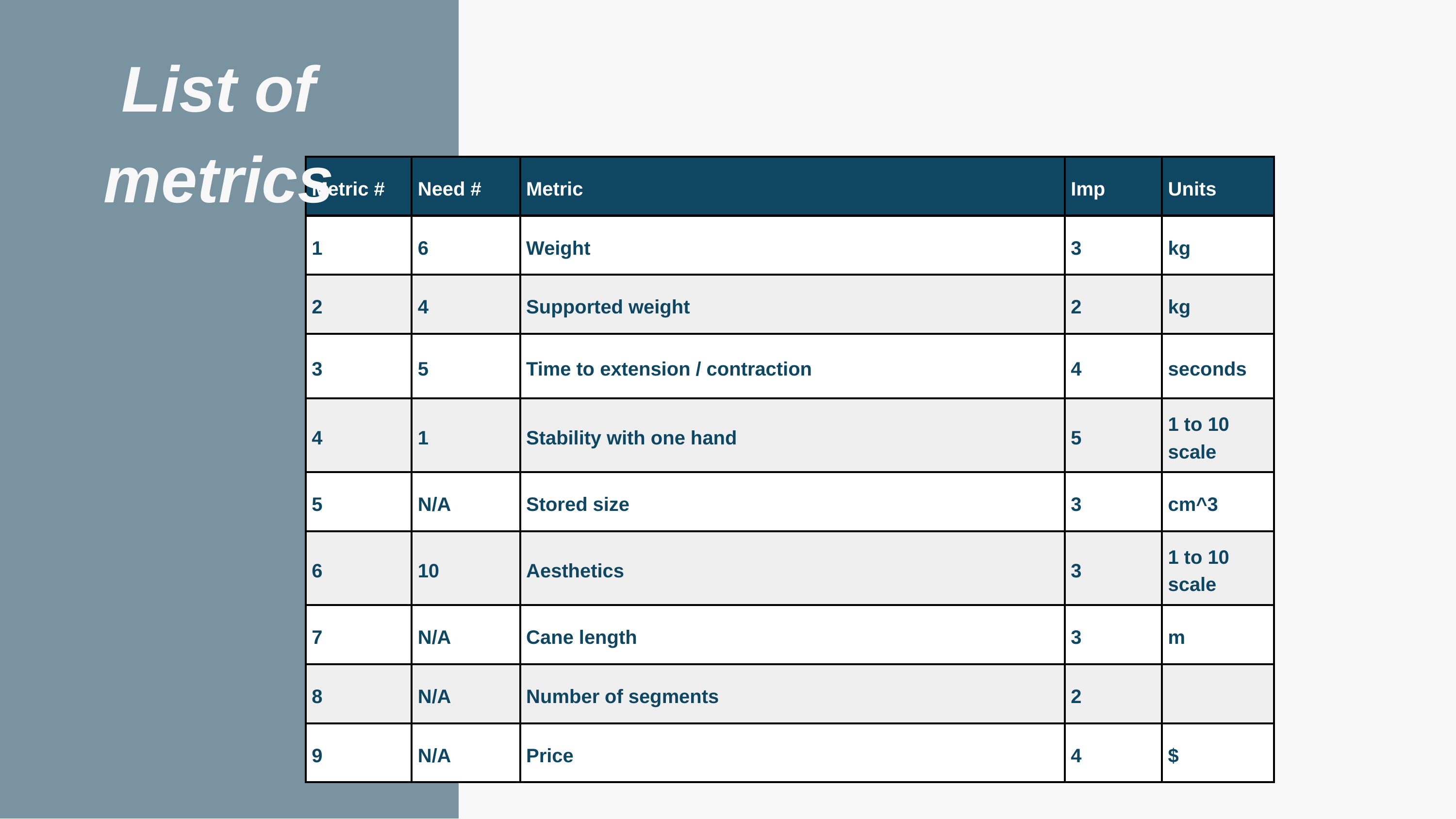

List of metrics
| Metric # | Need # | Metric | Imp | Units |
| --- | --- | --- | --- | --- |
| 1 | 6 | Weight | 3 | kg |
| 2 | 4 | Supported weight | 2 | kg |
| 3 | 5 | Time to extension / contraction | 4 | seconds |
| 4 | 1 | Stability with one hand | 5 | 1 to 10 scale |
| 5 | N/A | Stored size | 3 | cm^3 |
| 6 | 10 | Aesthetics | 3 | 1 to 10 scale |
| 7 | N/A | Cane length | 3 | m |
| 8 | N/A | Number of segments | 2 |  |
| 9 | N/A | Price | 4 | $ |